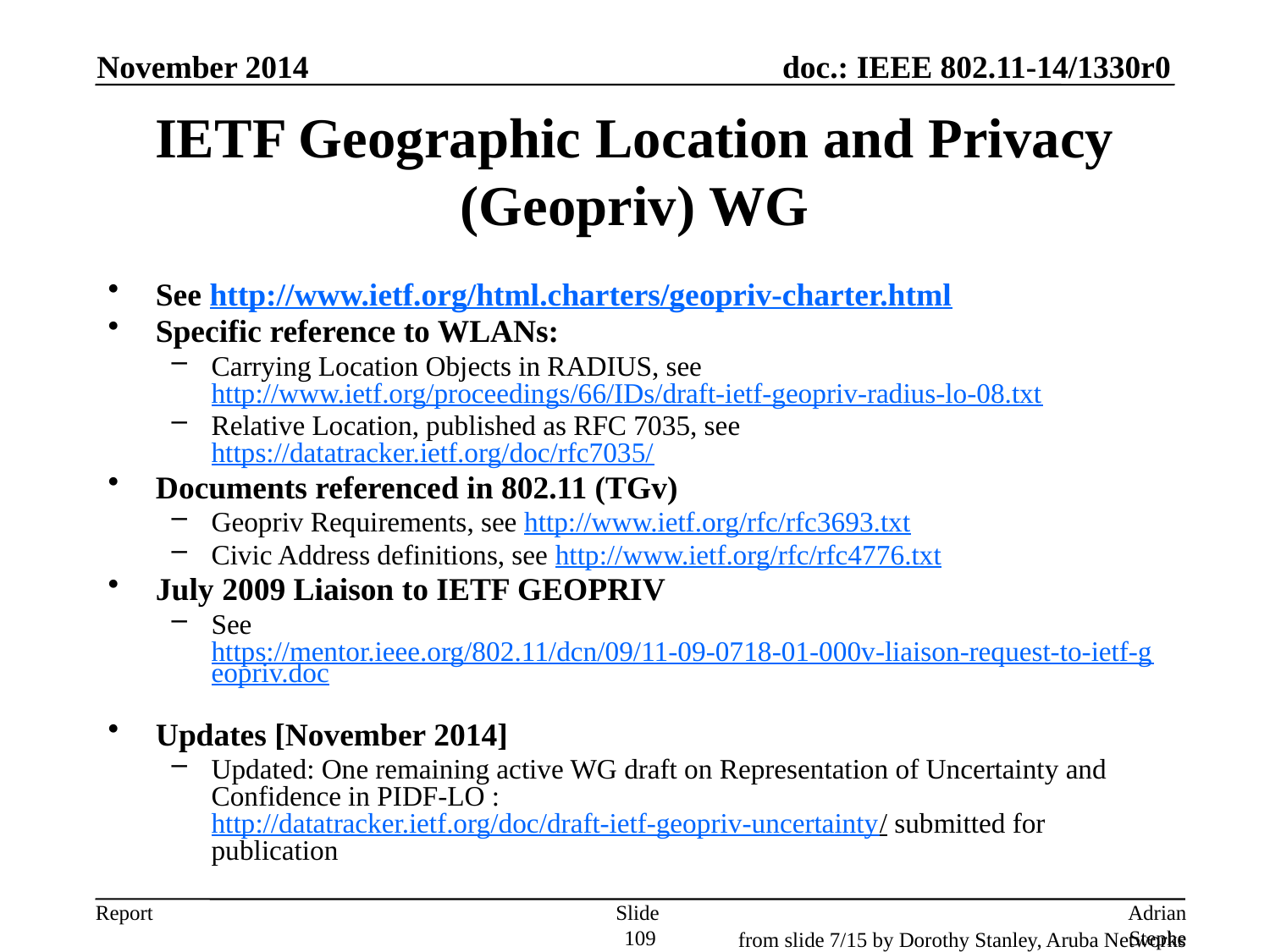

November 2014
# IETF Geographic Location and Privacy (Geopriv) WG
See http://www.ietf.org/html.charters/geopriv-charter.html
Specific reference to WLANs:
Carrying Location Objects in RADIUS, see http://www.ietf.org/proceedings/66/IDs/draft-ietf-geopriv-radius-lo-08.txt
Relative Location, published as RFC 7035, see https://datatracker.ietf.org/doc/rfc7035/
Documents referenced in 802.11 (TGv)
Geopriv Requirements, see http://www.ietf.org/rfc/rfc3693.txt
Civic Address definitions, see http://www.ietf.org/rfc/rfc4776.txt
July 2009 Liaison to IETF GEOPRIV
See https://mentor.ieee.org/802.11/dcn/09/11-09-0718-01-000v-liaison-request-to-ietf-geopriv.doc
Updates [November 2014]
Updated: One remaining active WG draft on Representation of Uncertainty and Confidence in PIDF-LO : http://datatracker.ietf.org/doc/draft-ietf-geopriv-uncertainty/ submitted for publication

Slide 109
Adrian Stephens, Intel Corporation
from slide 7/15 by Dorothy Stanley, Aruba Networks